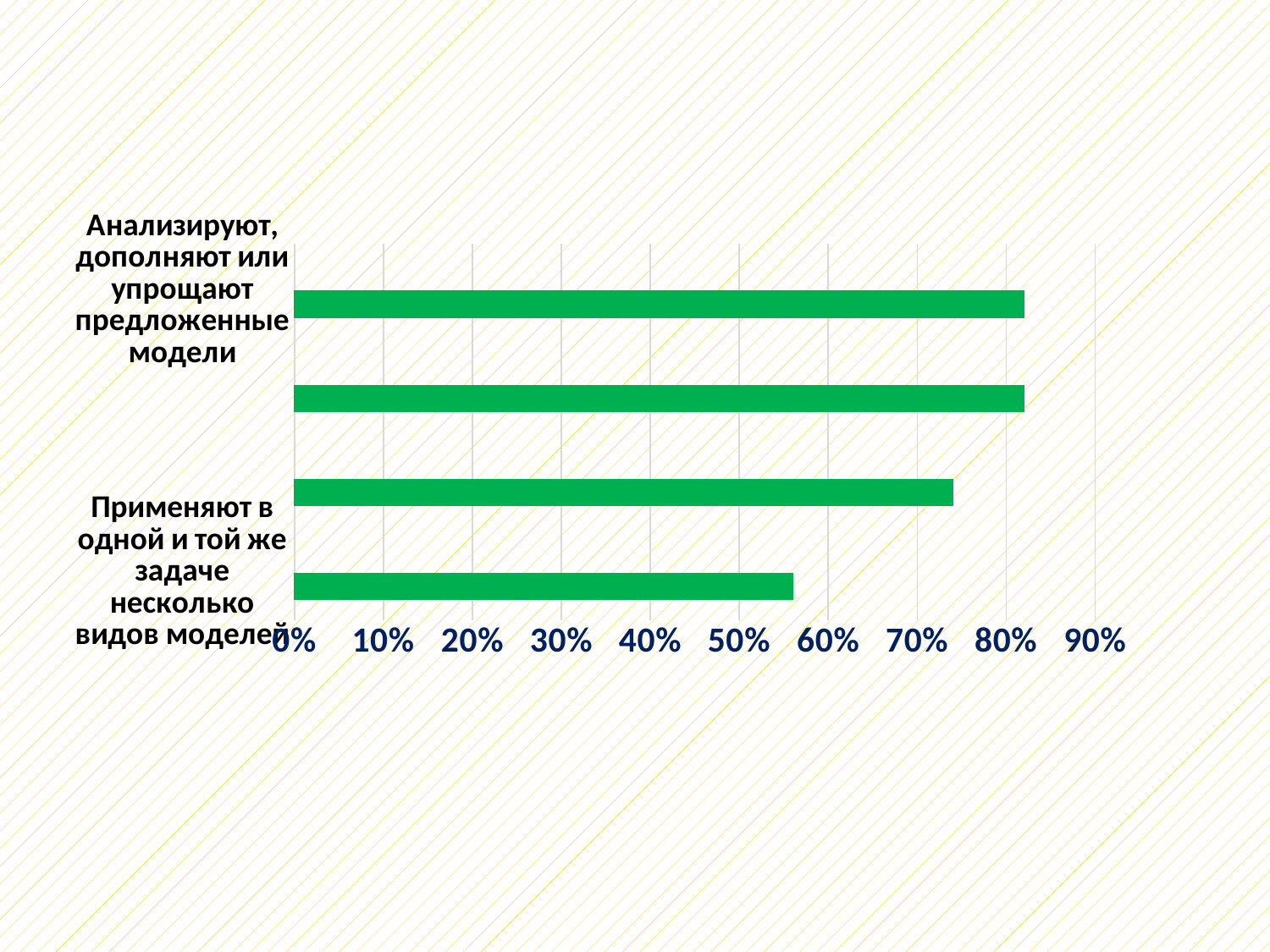

### Chart

| Category | Столбец2 | Столбец1 |
|---|---|---|
| Применяют в одной и той же задаче несколько видов моделей | 0.56 | None |
| Сравнивают несколько моделей между собой | 0.74 | None |
| Выбирают из множества моделей наиболее подходящую к задаче
 | 0.82 | None |
| Анализируют, дополняют или упрощают предложенные модели | 0.82 | None |